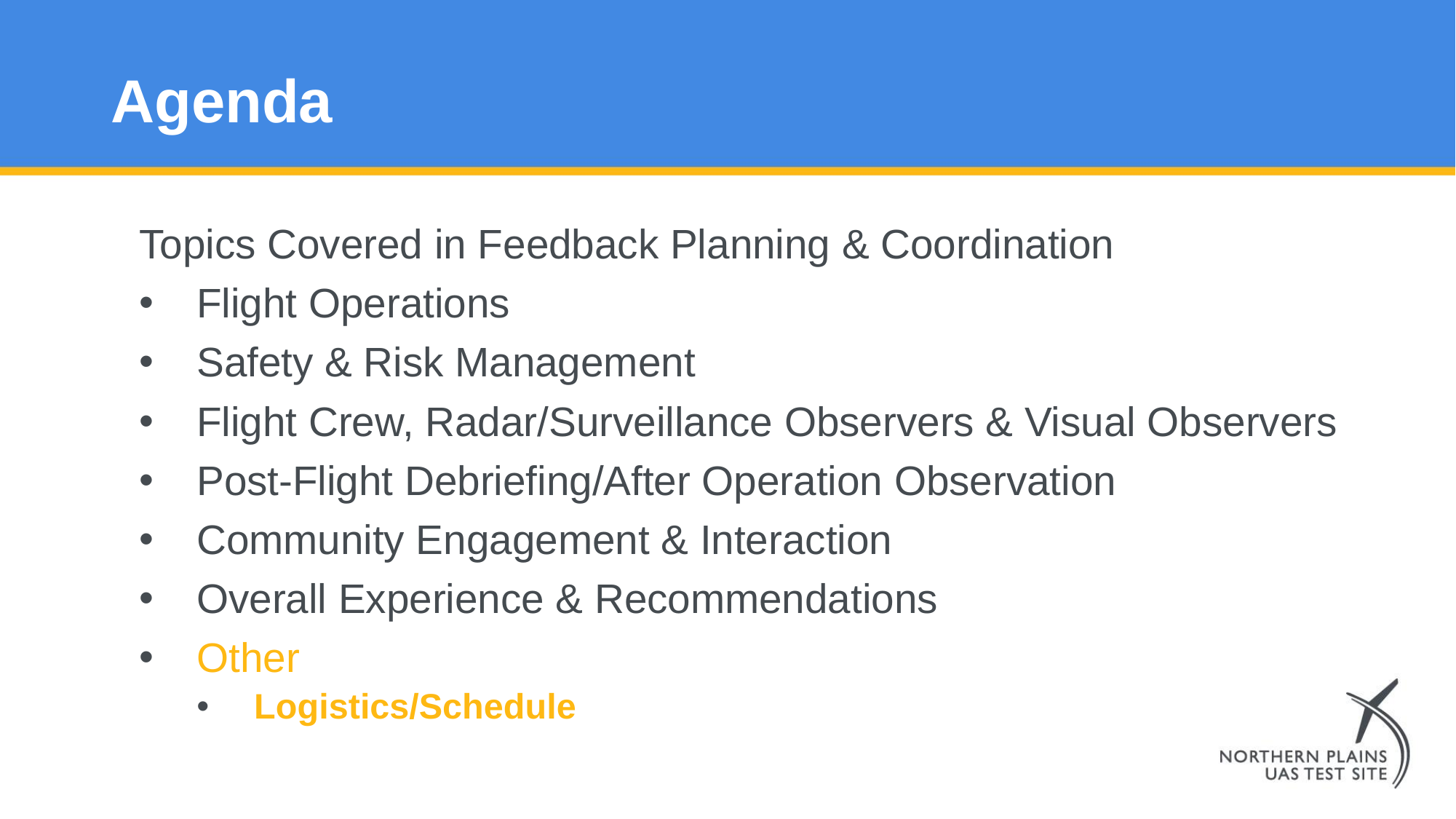

# Agenda

Topics Covered in Feedback Planning & Coordination
Flight Operations
Safety & Risk Management
Flight Crew, Radar/Surveillance Observers & Visual Observers
Post-Flight Debriefing/After Operation Observation
Community Engagement & Interaction
Overall Experience & Recommendations
Other
Logistics/Schedule